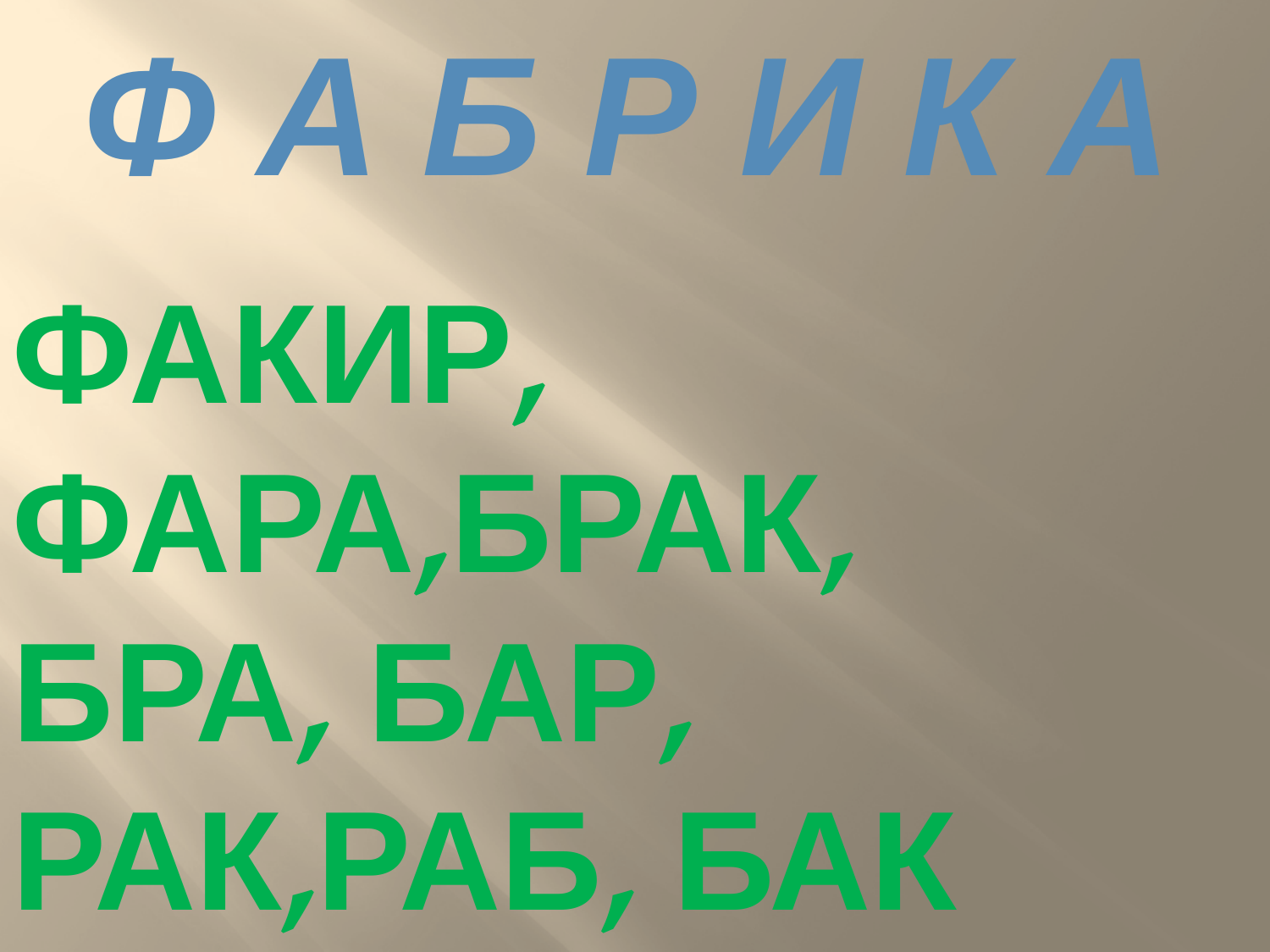

Ф а б р и к а
факир, фара,брак, бра, бар, рак,раб, бак